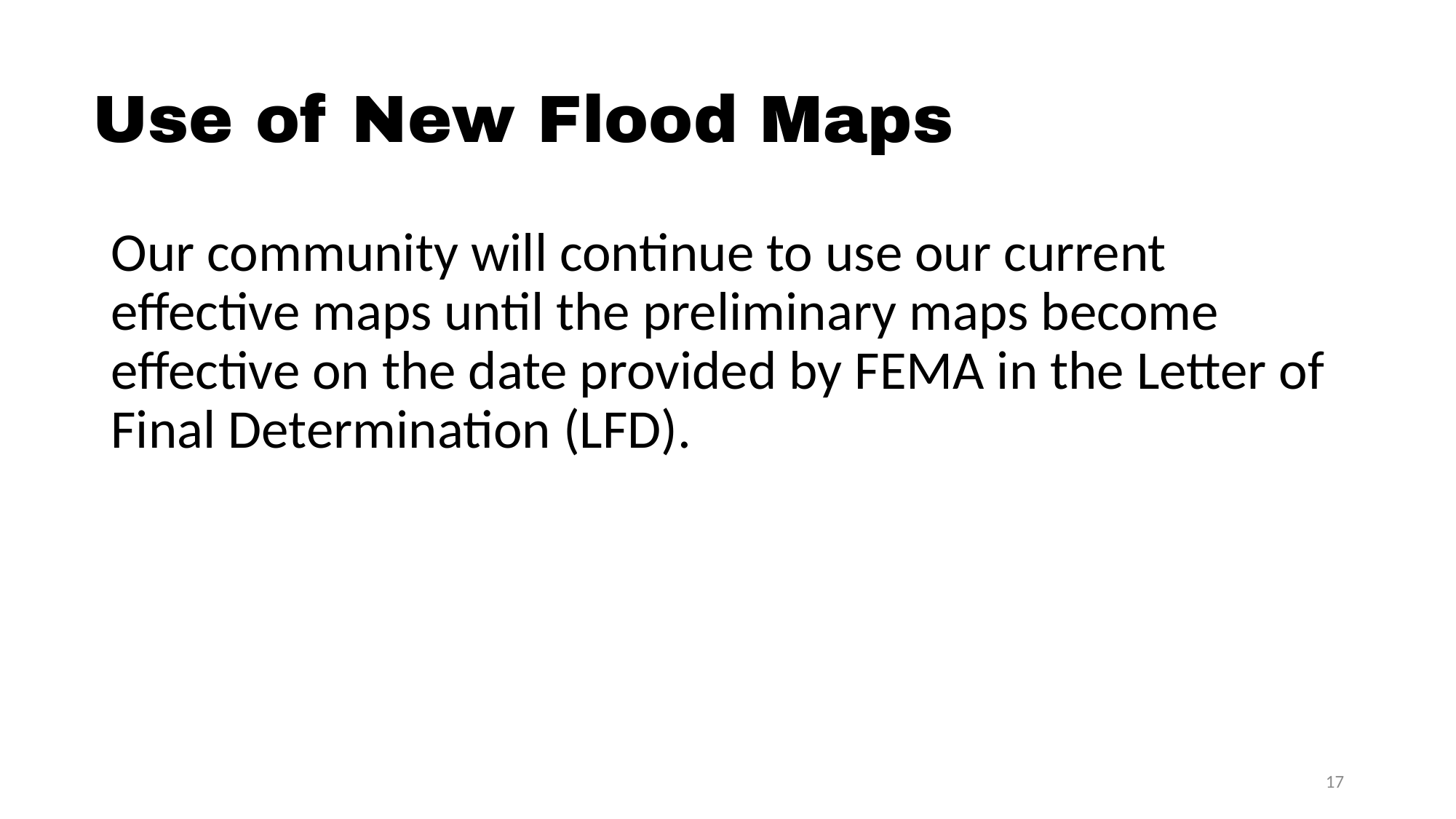

# Use of New Flood Maps
Our community will continue to use our current effective maps until the preliminary maps become effective on the date provided by FEMA in the Letter of Final Determination (LFD).

17